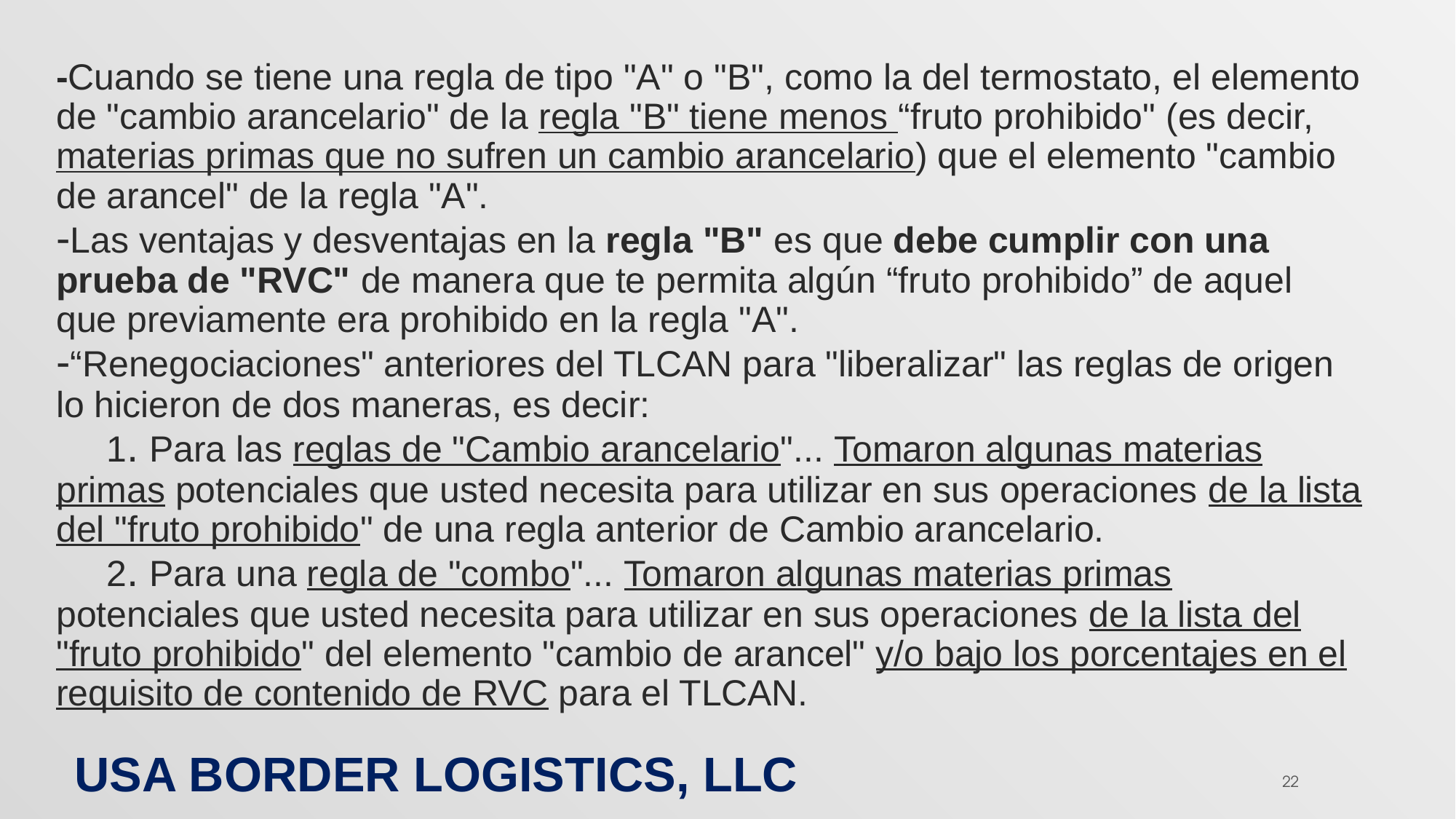

-Cuando se tiene una regla de tipo "A" o "B", como la del termostato, el elemento de "cambio arancelario" de la regla "B" tiene menos “fruto prohibido" (es decir, materias primas que no sufren un cambio arancelario) que el elemento "cambio de arancel" de la regla "A".
-Las ventajas y desventajas en la regla "B" es que debe cumplir con una prueba de "RVC" de manera que te permita algún “fruto prohibido” de aquel que previamente era prohibido en la regla "A".
-“Renegociaciones" anteriores del TLCAN para "liberalizar" las reglas de origen lo hicieron de dos maneras, es decir:
     1. Para las reglas de "Cambio arancelario"... Tomaron algunas materias primas potenciales que usted necesita para utilizar en sus operaciones de la lista del "fruto prohibido" de una regla anterior de Cambio arancelario.
     2. Para una regla de "combo"... Tomaron algunas materias primas potenciales que usted necesita para utilizar en sus operaciones de la lista del "fruto prohibido" del elemento "cambio de arancel" y/o bajo los porcentajes en el requisito de contenido de RVC para el TLCAN.
USA Border logistics, llc
22